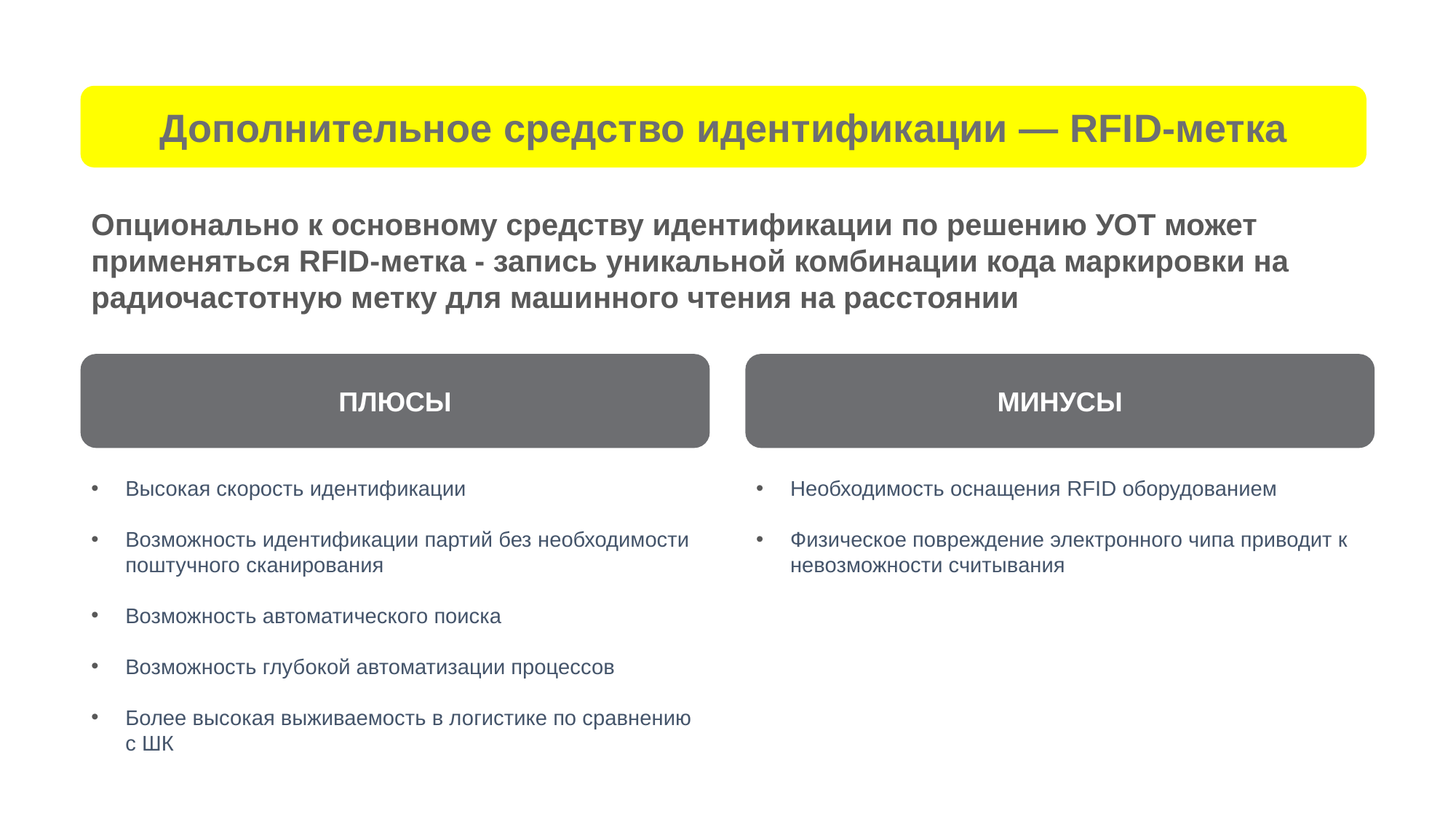

Дополнительное средство идентификации — RFID-метка
Опционально к основному средству идентификации по решению УОТ может применяться RFID-метка - запись уникальной комбинации кода маркировки на радиочастотную метку для машинного чтения на расстоянии
ПЛЮСЫ
МИНУСЫ
Высокая скорость идентификации

Возможность идентификации партий без необходимости поштучного сканирования

Возможность автоматического поиска

Возможность глубокой автоматизации процессов

Более высокая выживаемость в логистике по сравнению с ШК
Необходимость оснащения RFID оборудованием

Физическое повреждение электронного чипа приводит к невозможности считывания